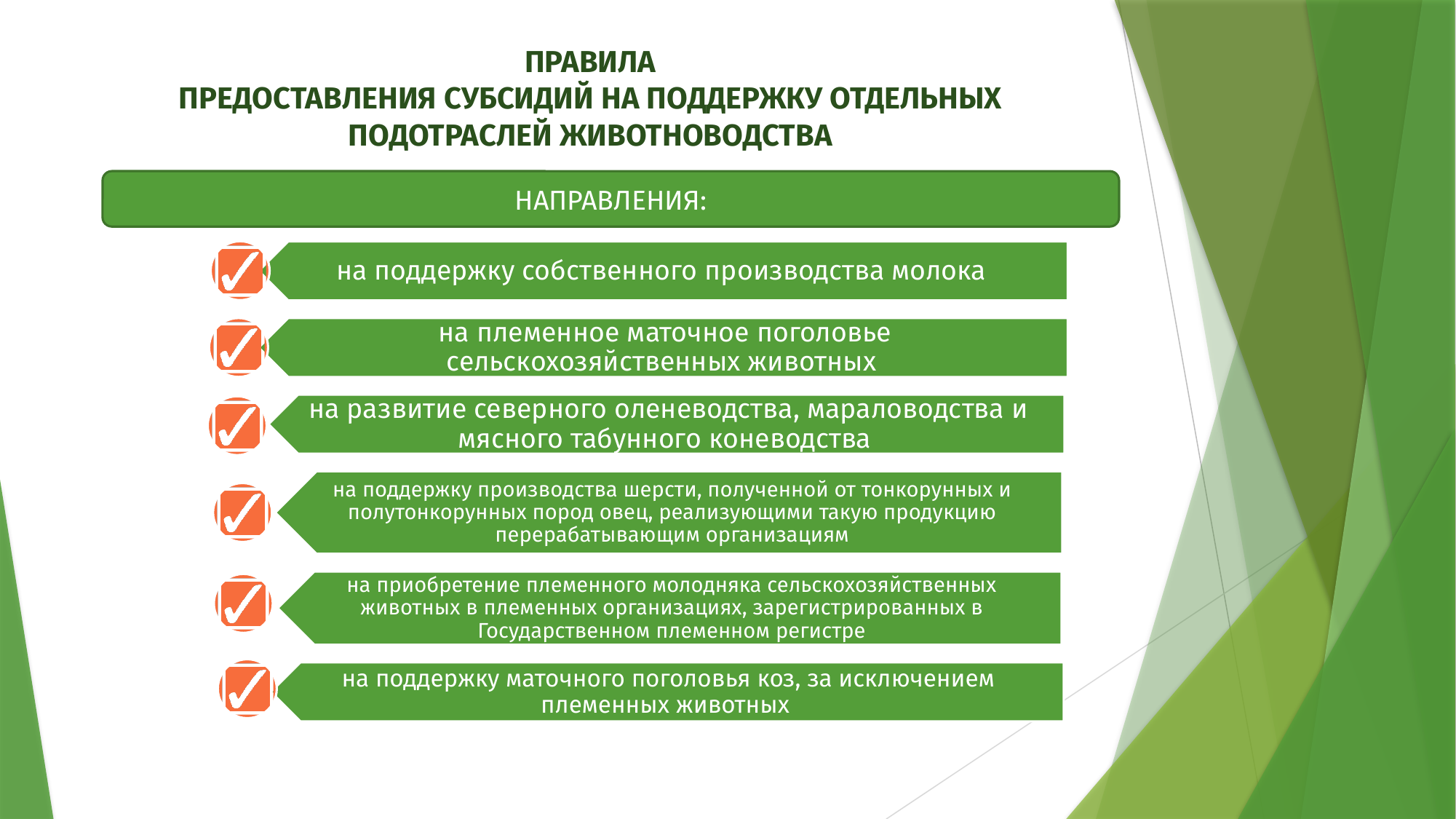

# ПРАВИЛА ПРЕДОСТАВЛЕНИЯ СУБСИДИЙ НА ПОДДЕРЖКУ ОТДЕЛЬНЫХ ПОДОТРАСЛЕЙ ЖИВОТНОВОДСТВА
НАПРАВЛЕНИЯ:
на поддержку собственного производства молока
на племенное маточное поголовье сельскохозяйственных животных
на развитие северного оленеводства, мараловодства и мясного табунного коневодства
на поддержку производства шерсти, полученной от тонкорунных и полутонкорунных пород овец, реализующими такую продукцию перерабатывающим организациям
на приобретение племенного молодняка сельскохозяйственных животных в племенных организациях, зарегистрированных в Государственном племенном регистре
на поддержку маточного поголовья коз, за исключением племенных животных